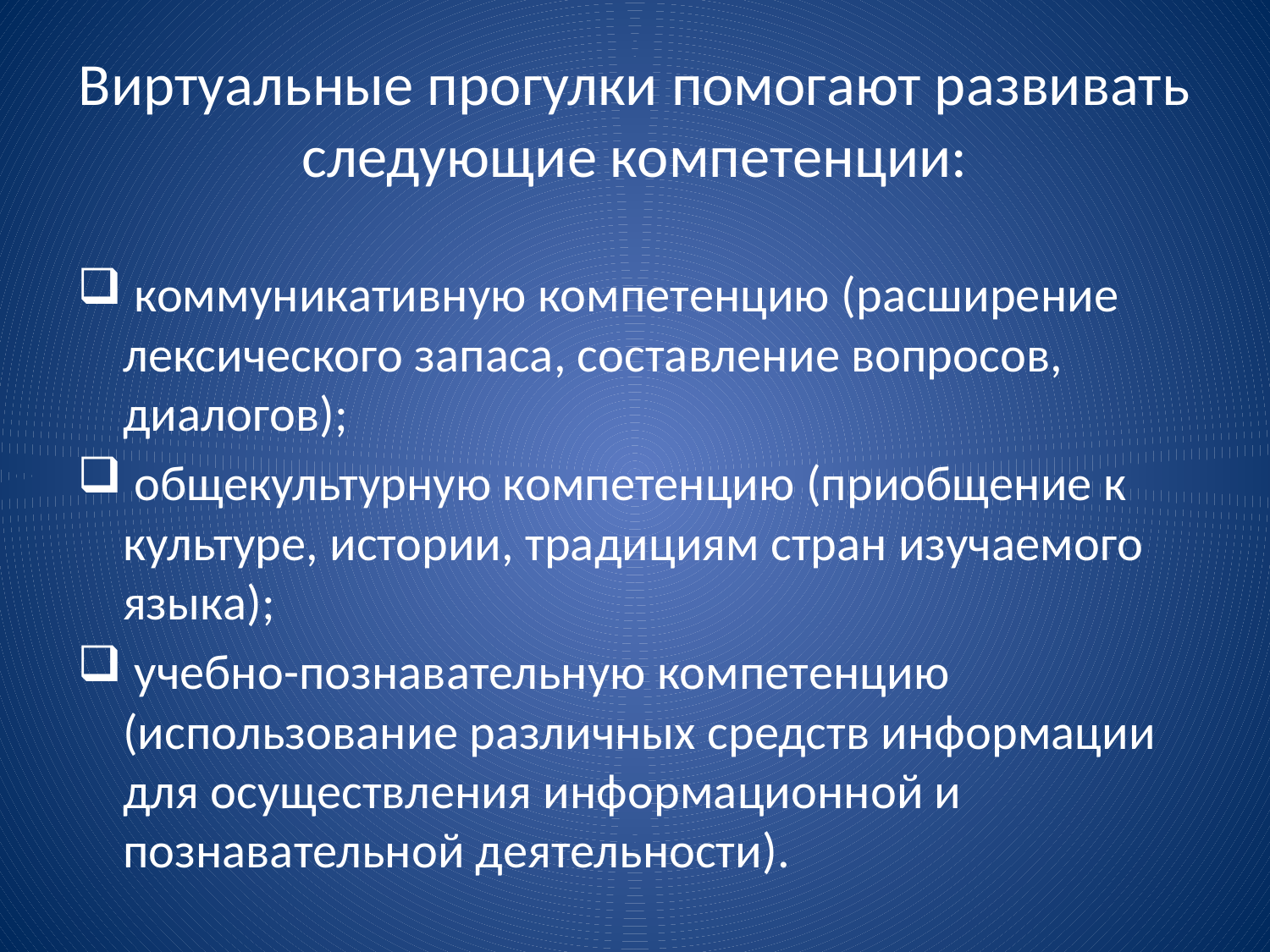

# Виртуальные прогулки помогают развивать следующие компетенции:
 коммуникативную компетенцию (расширение лексического запаса, составление вопросов, диалогов);
 общекультурную компетенцию (приобщение к культуре, истории, традициям стран изучаемого языка);
 учебно-познавательную компетенцию (использование различных средств информации для осуществления информационной и познавательной деятельности).